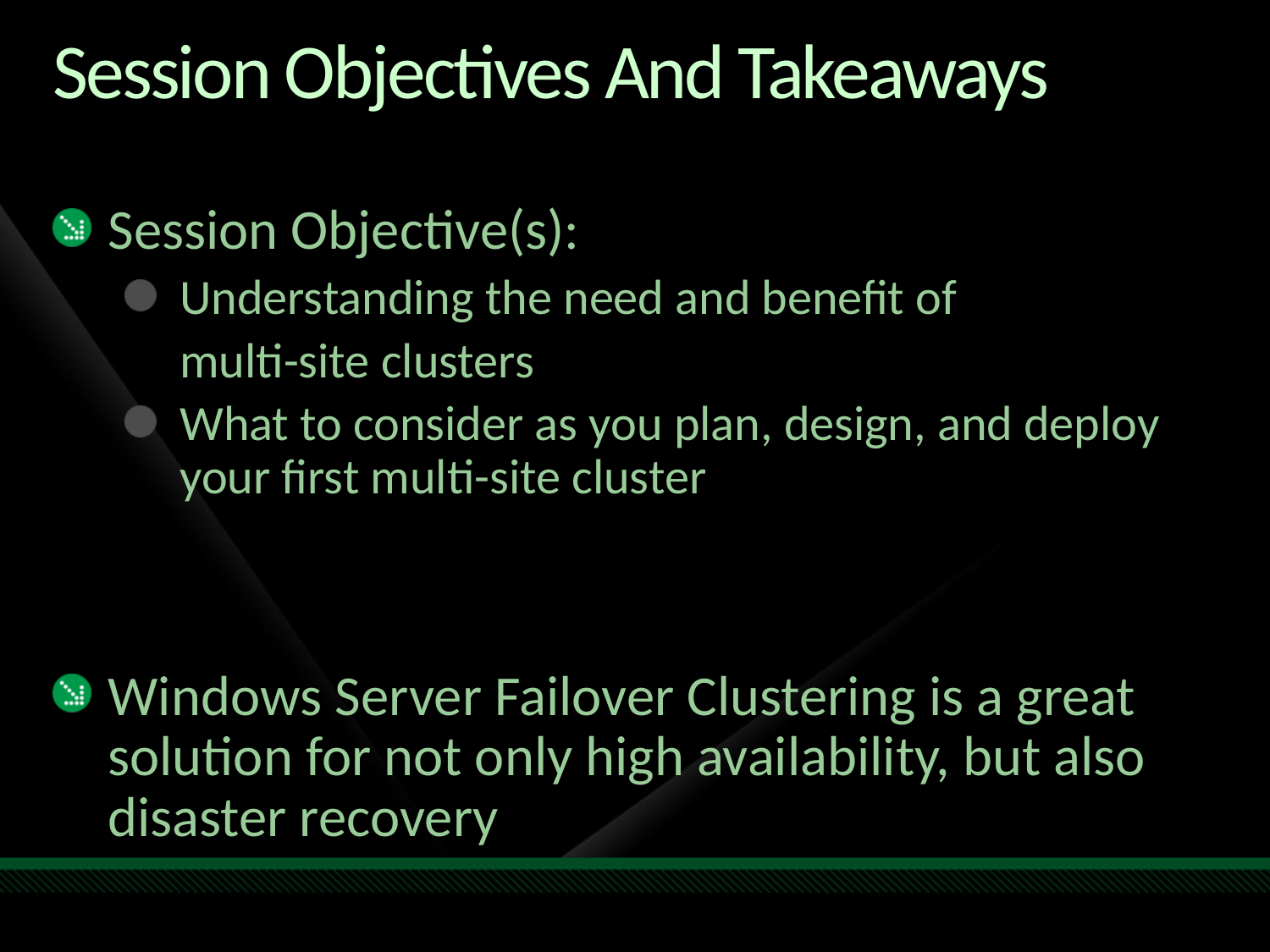

# Session Objectives And Takeaways
Session Objective(s):
Understanding the need and benefit of
	multi-site clusters
What to consider as you plan, design, and deploy your first multi-site cluster

Windows Server Failover Clustering is a great solution for not only high availability, but also disaster recovery